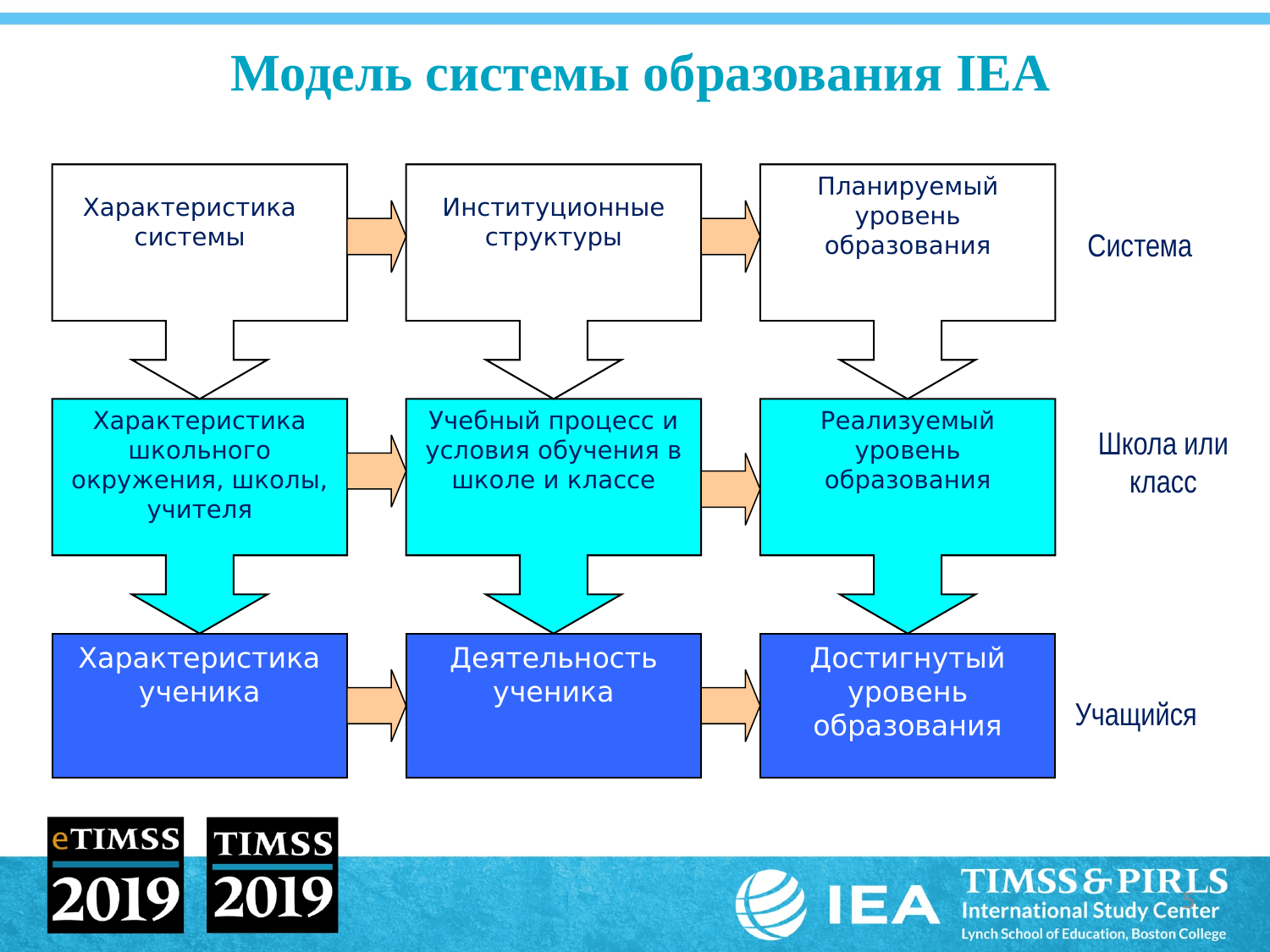

# Модель системы образования IEA

Характеристика системы

Институционные структуры
Планируемый уровень образования

Система
Характеристика школьного окружения, школы, учителя
Учебный процесс и условия обучения в школе и классе
Реализуемый уровень образования

Школа или класс
Характеристика ученика
Деятельность ученика
Достигнутый уровень образования

Учащийся
5